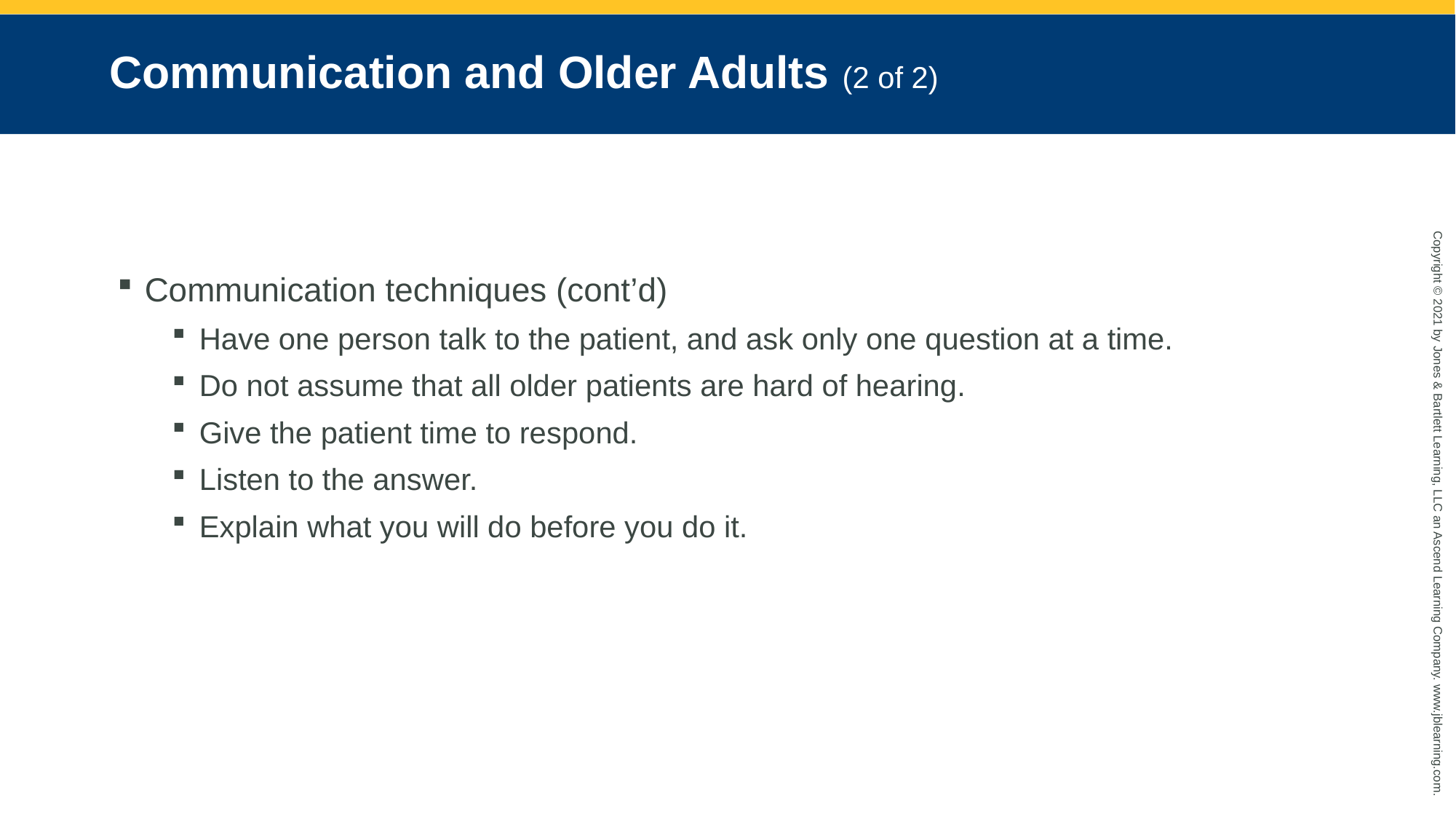

# Communication and Older Adults (2 of 2)
Communication techniques (cont’d)
Have one person talk to the patient, and ask only one question at a time.
Do not assume that all older patients are hard of hearing.
Give the patient time to respond.
Listen to the answer.
Explain what you will do before you do it.